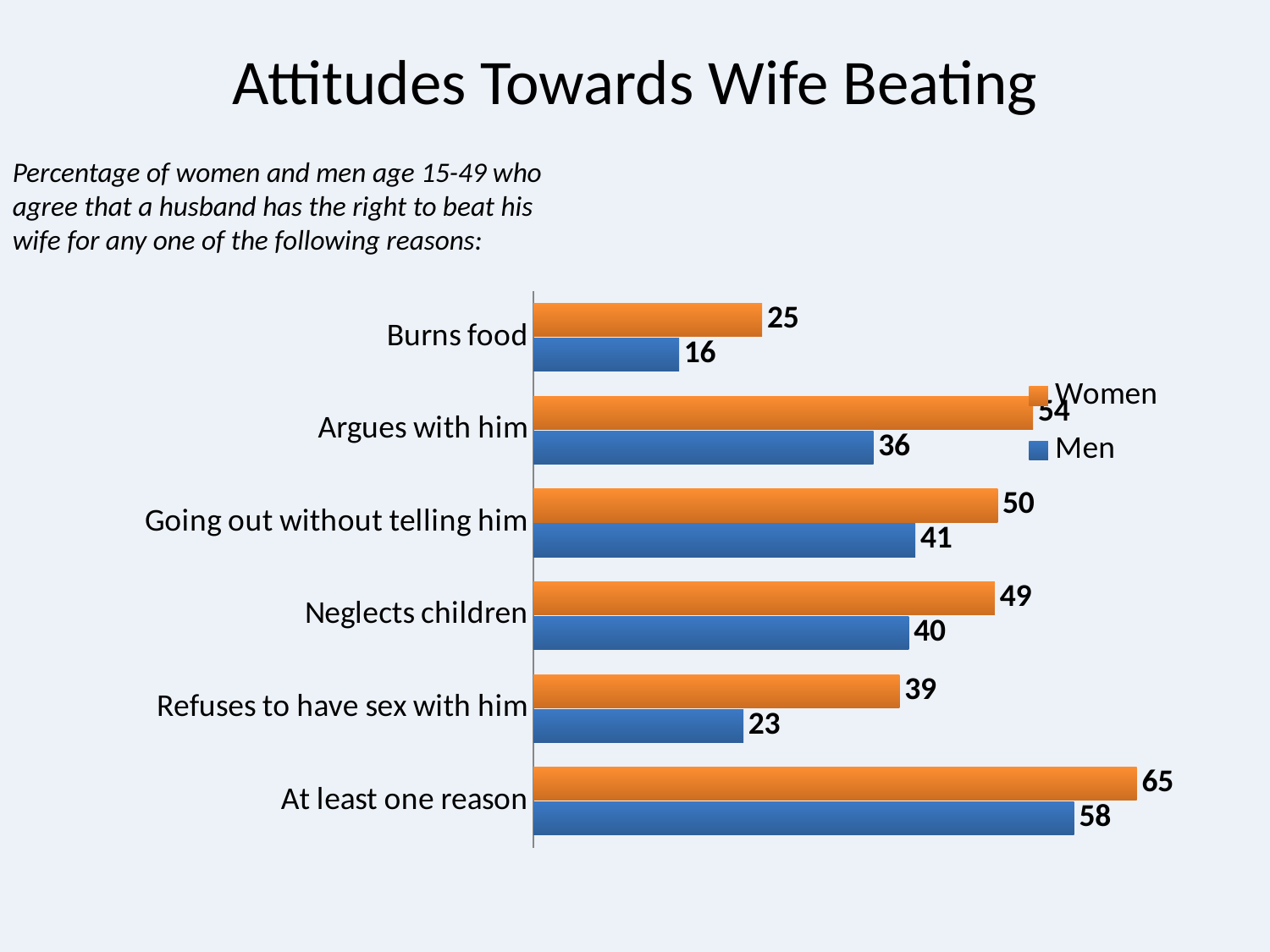

# Attitudes Towards Wife Beating
Percentage of women and men age 15-49 who agree that a husband has the right to beat his wife for any one of the following reasons:

### Chart

| Category | Men | Women |
|---|---|---|
| At least one reason | 57.9 | 64.6 |
| Refuses to have sex with him | 22.5 | 39.2 |
| Neglects children | 40.2 | 49.4 |
| Going out without telling him | 40.9 | 49.7 |
| Argues with him | 36.4 | 53.5 |
| Burns food | 15.6 | 24.5 |